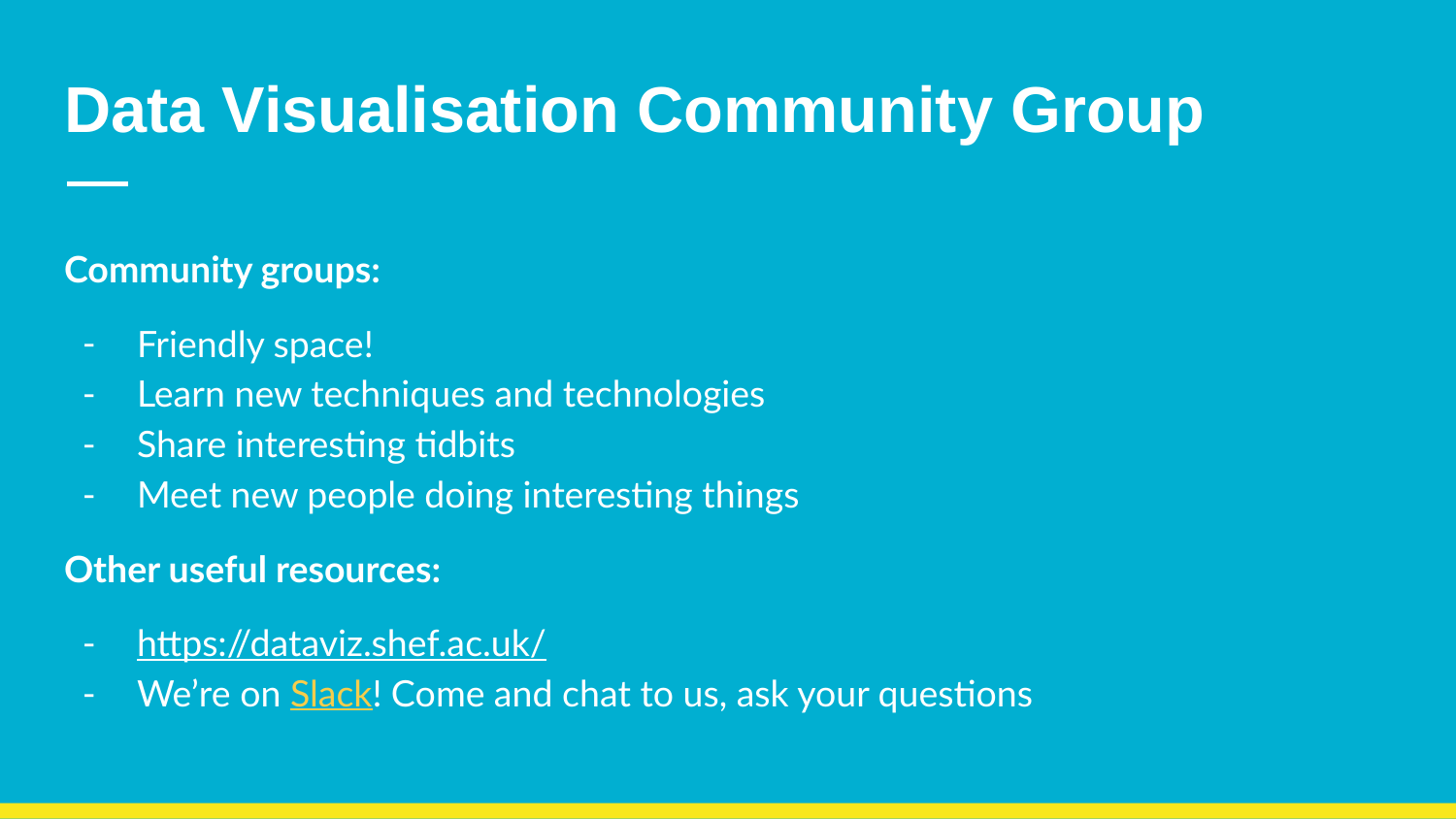

# Data Visualisation Community Group
Community groups:
Friendly space!
Learn new techniques and technologies
Share interesting tidbits
Meet new people doing interesting things
Other useful resources:
https://dataviz.shef.ac.uk/
We’re on Slack! Come and chat to us, ask your questions